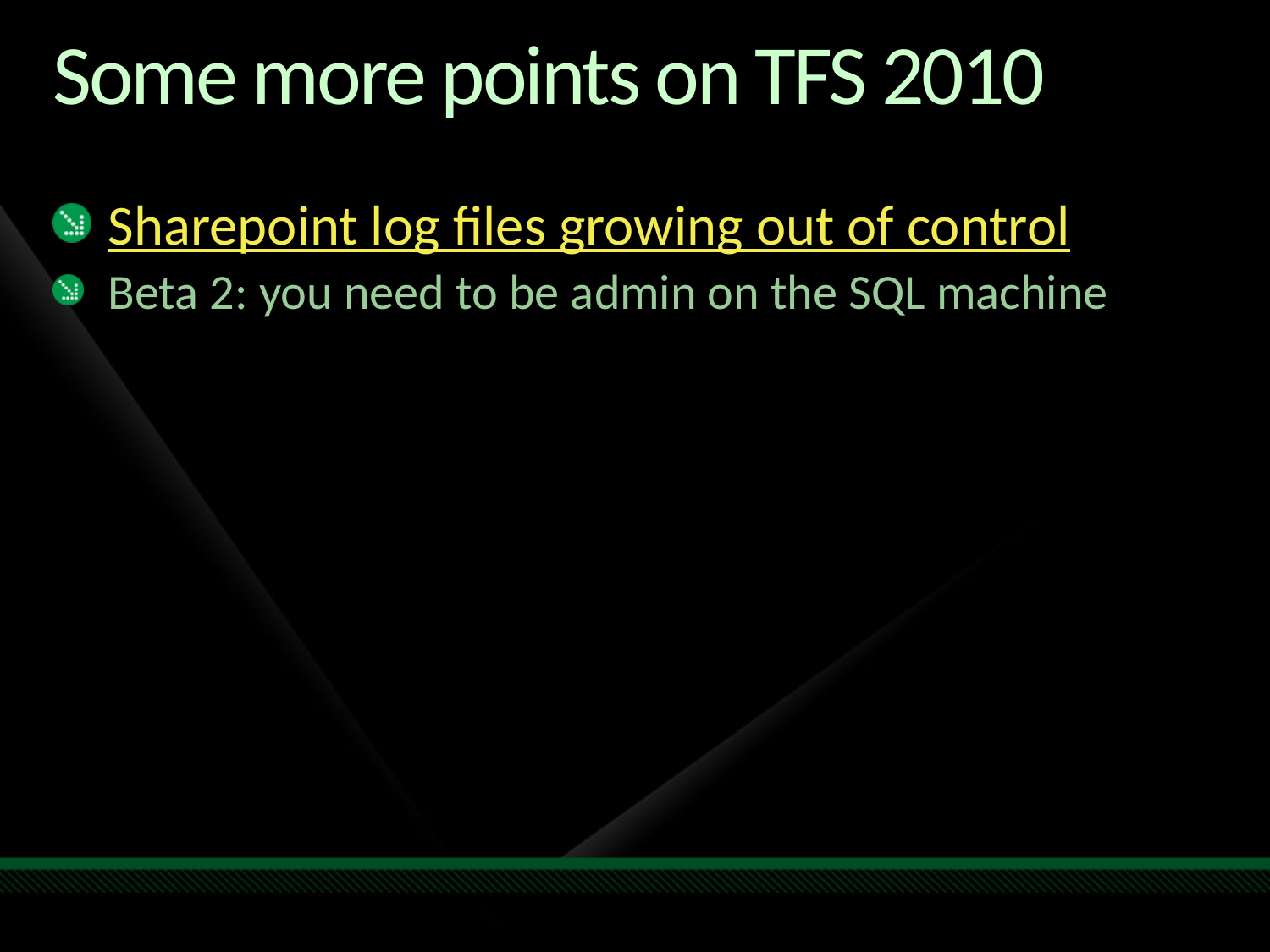

# Some more points on TFS 2010
Sharepoint log files growing out of control
Beta 2: you need to be admin on the SQL machine